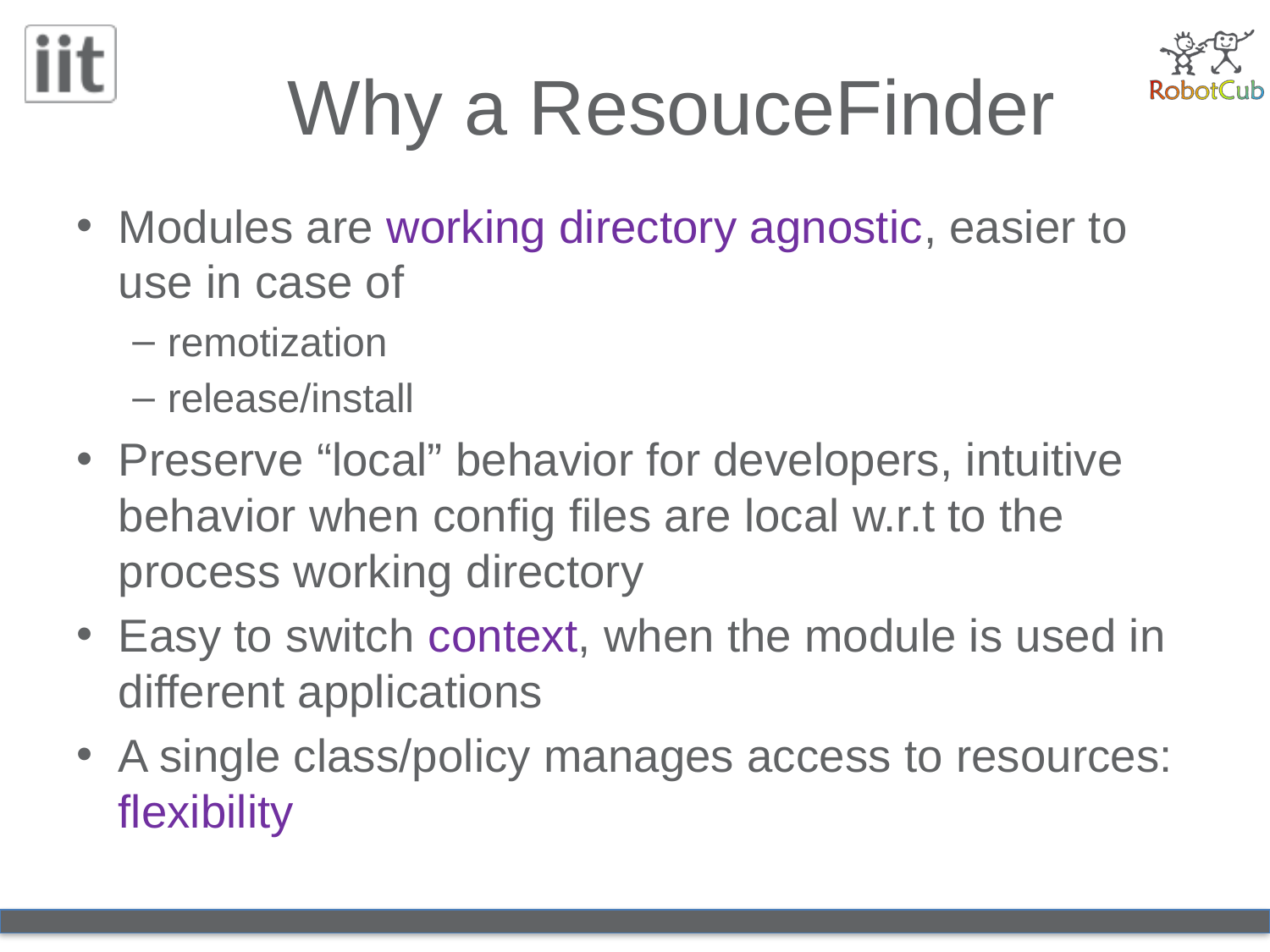

# Why a ResouceFinder
Modules are working directory agnostic, easier to use in case of
remotization
release/install
Preserve “local” behavior for developers, intuitive behavior when config files are local w.r.t to the process working directory
Easy to switch context, when the module is used in different applications
A single class/policy manages access to resources: flexibility